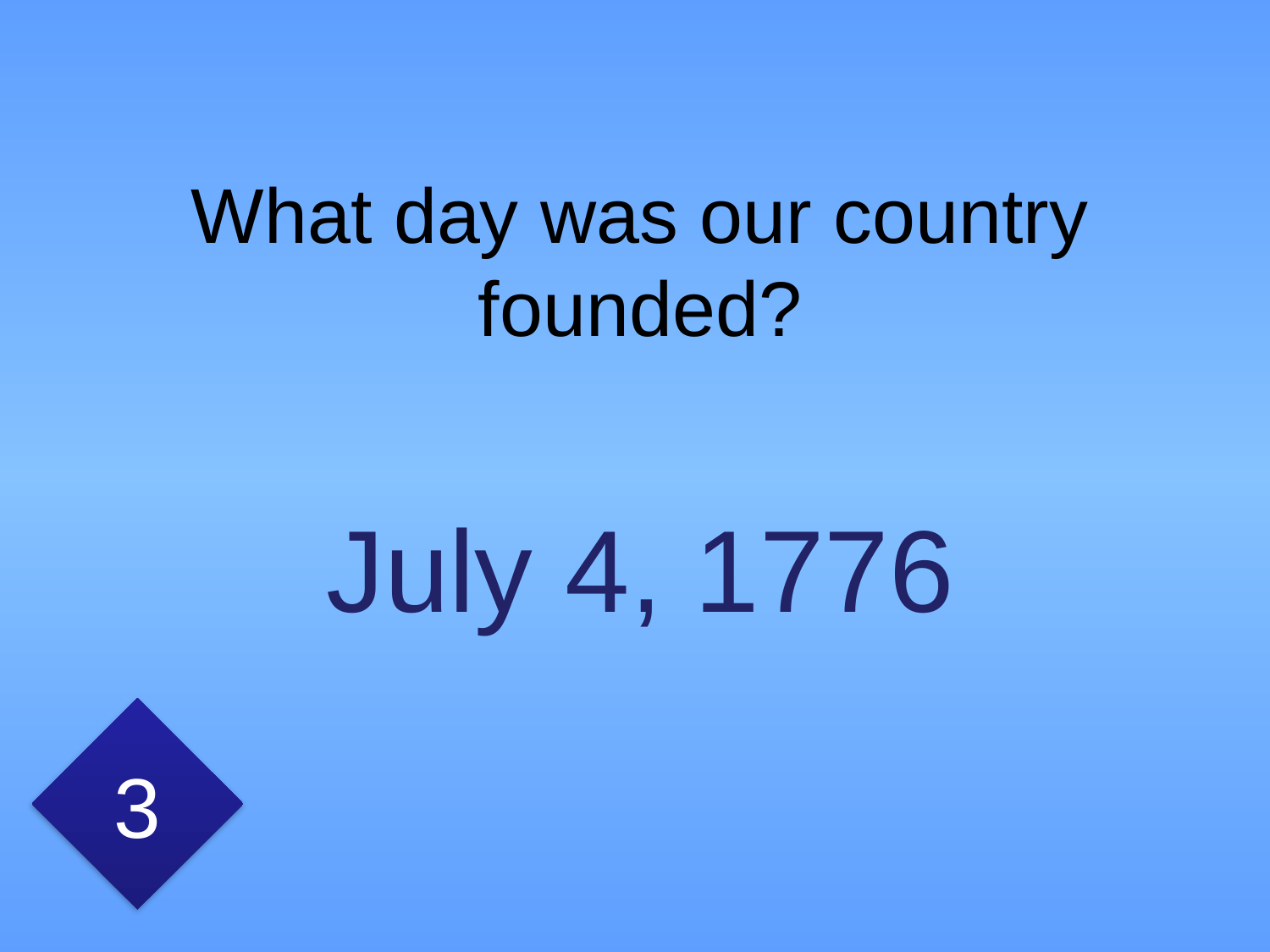

# What day was our country founded?
July 4, 1776
3